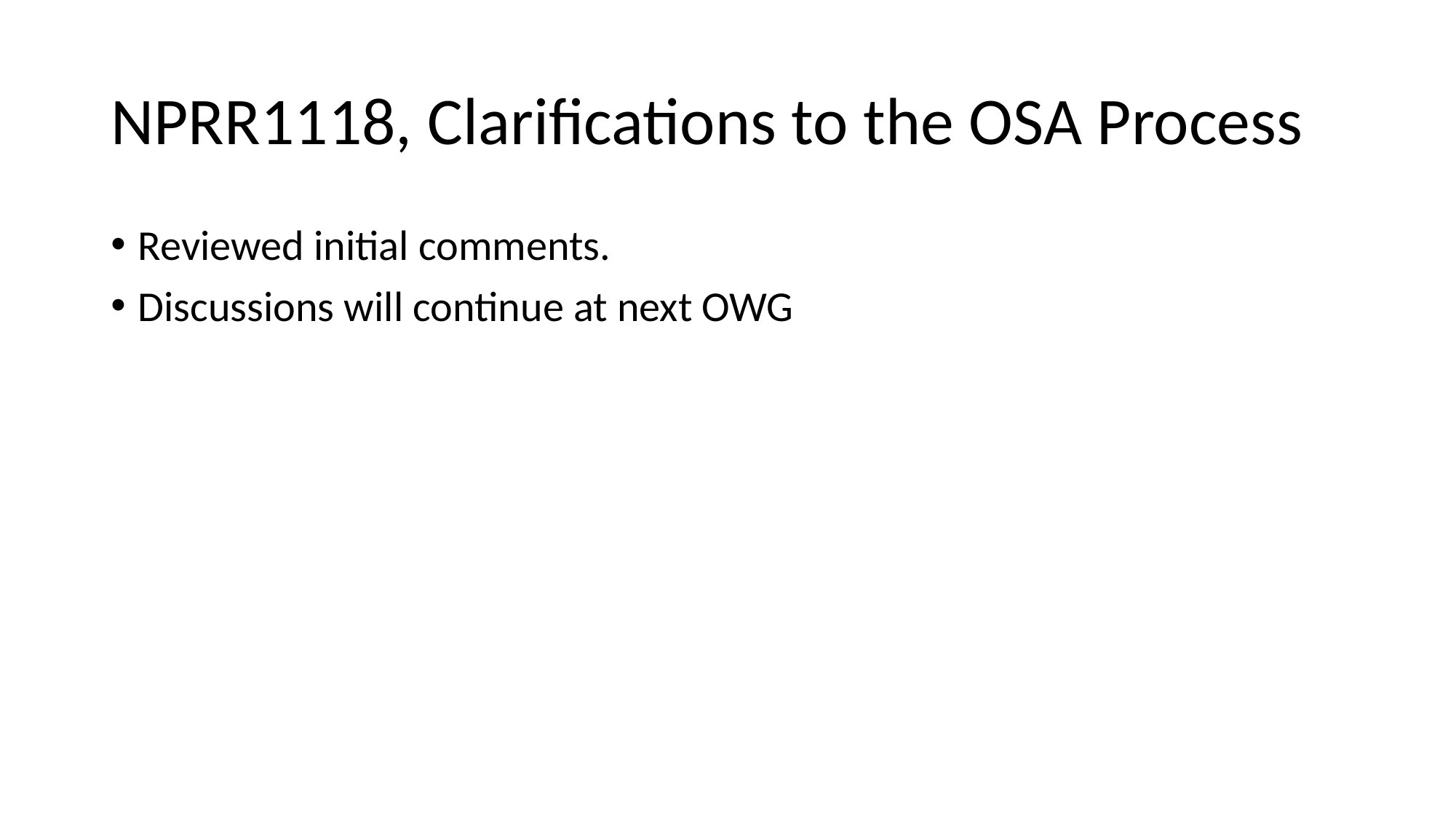

# NPRR1118, Clarifications to the OSA Process
Reviewed initial comments.
Discussions will continue at next OWG